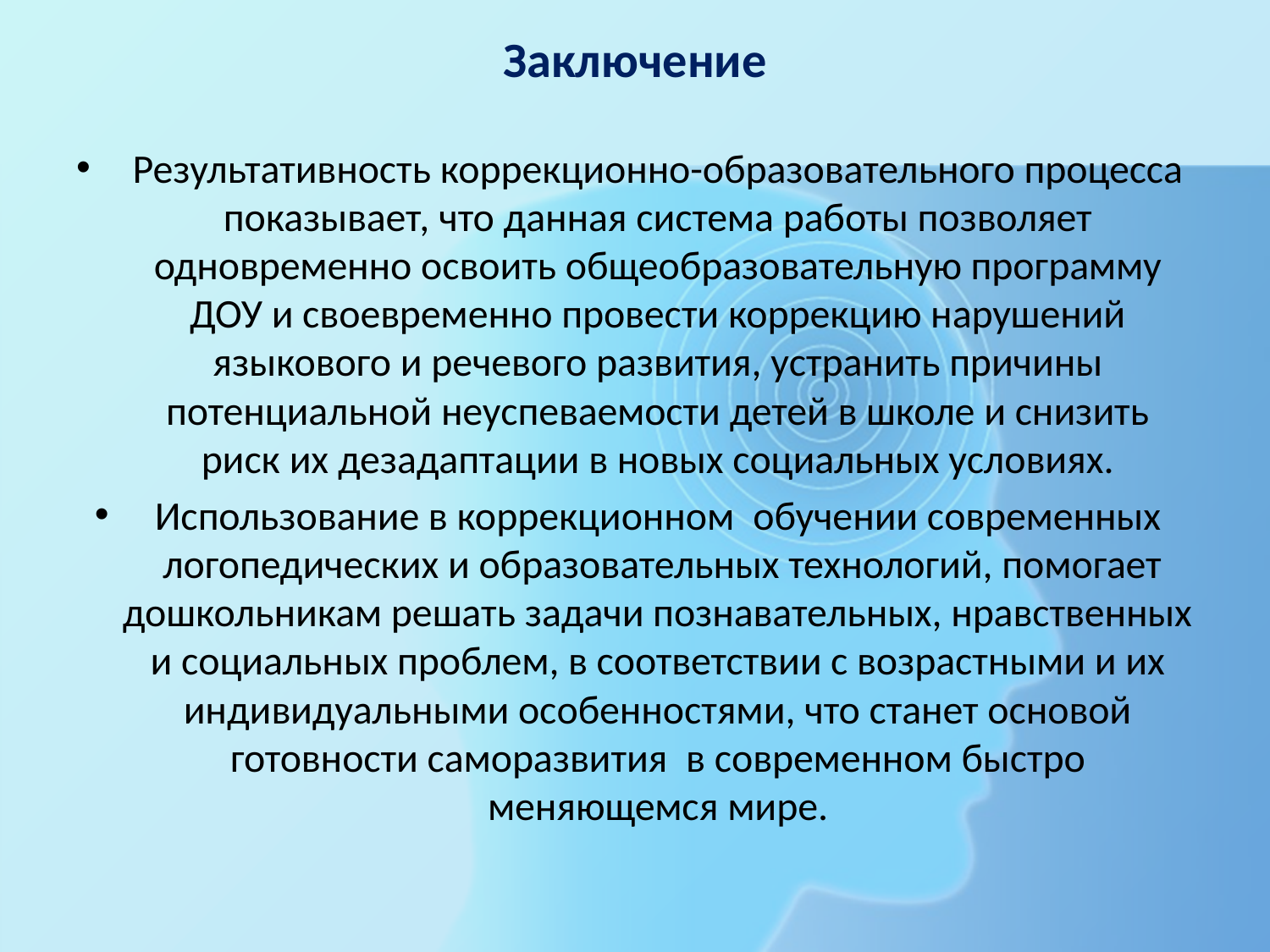

# Заключение
Результативность коррекционно-образовательного процесса показывает, что данная система работы позволяет одновременно освоить общеобразовательную программу ДОУ и своевременно провести коррекцию нарушений языкового и речевого развития, устранить причины потенциальной неуспеваемости детей в школе и снизить риск их дезадаптации в новых социальных условиях.
Использование в коррекционном  обучении современных  логопедических и образовательных технологий, помогает дошкольникам решать задачи познавательных, нравственных и социальных проблем, в соответствии с возрастными и их индивидуальными особенностями, что станет основой готовности саморазвития  в современном быстро меняющемся мире.